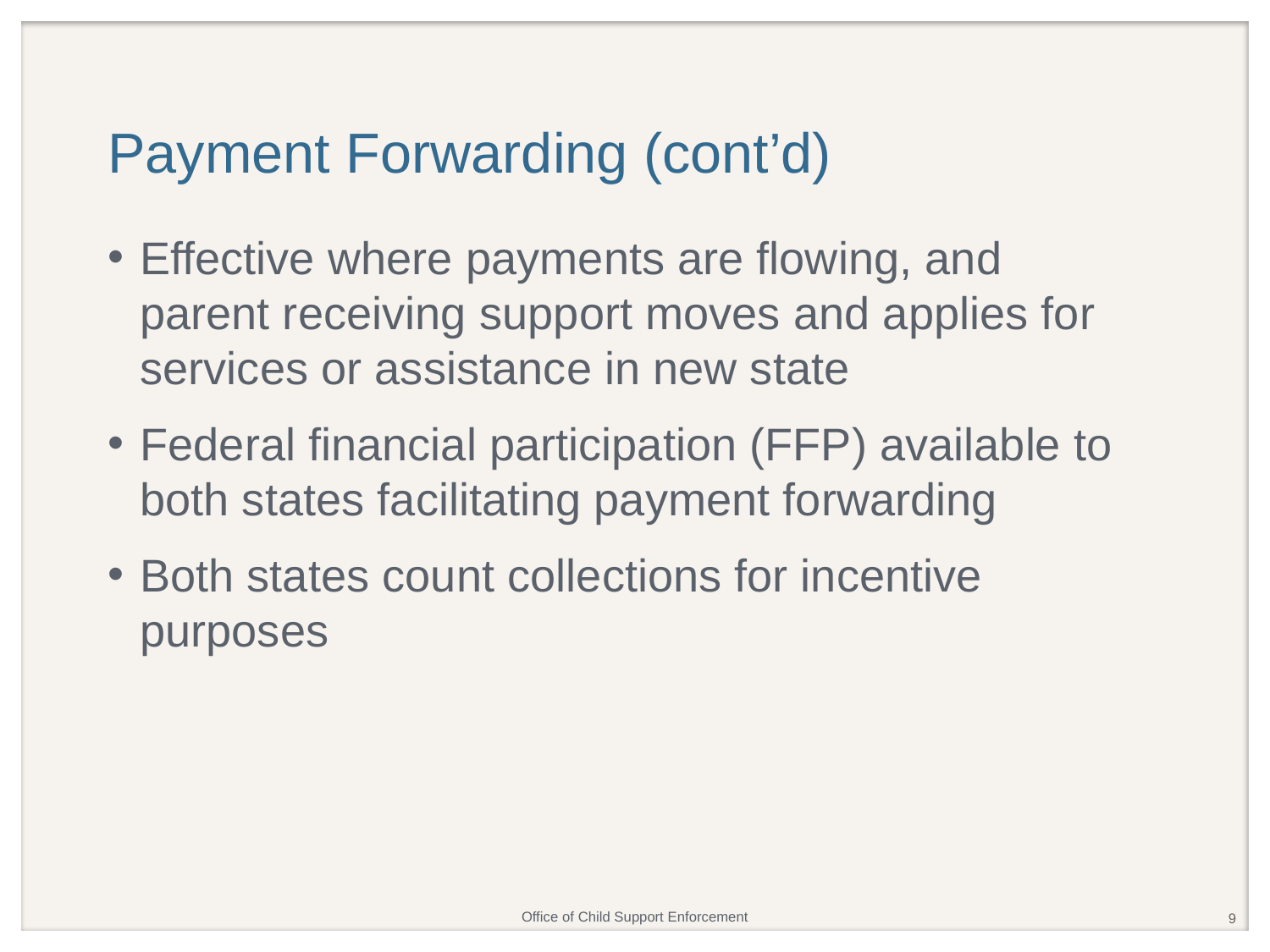

# Payment Forwarding (cont’d)
Effective where payments are flowing, and parent receiving support moves and applies for services or assistance in new state
Federal financial participation (FFP) available to both states facilitating payment forwarding
Both states count collections for incentive purposes
9